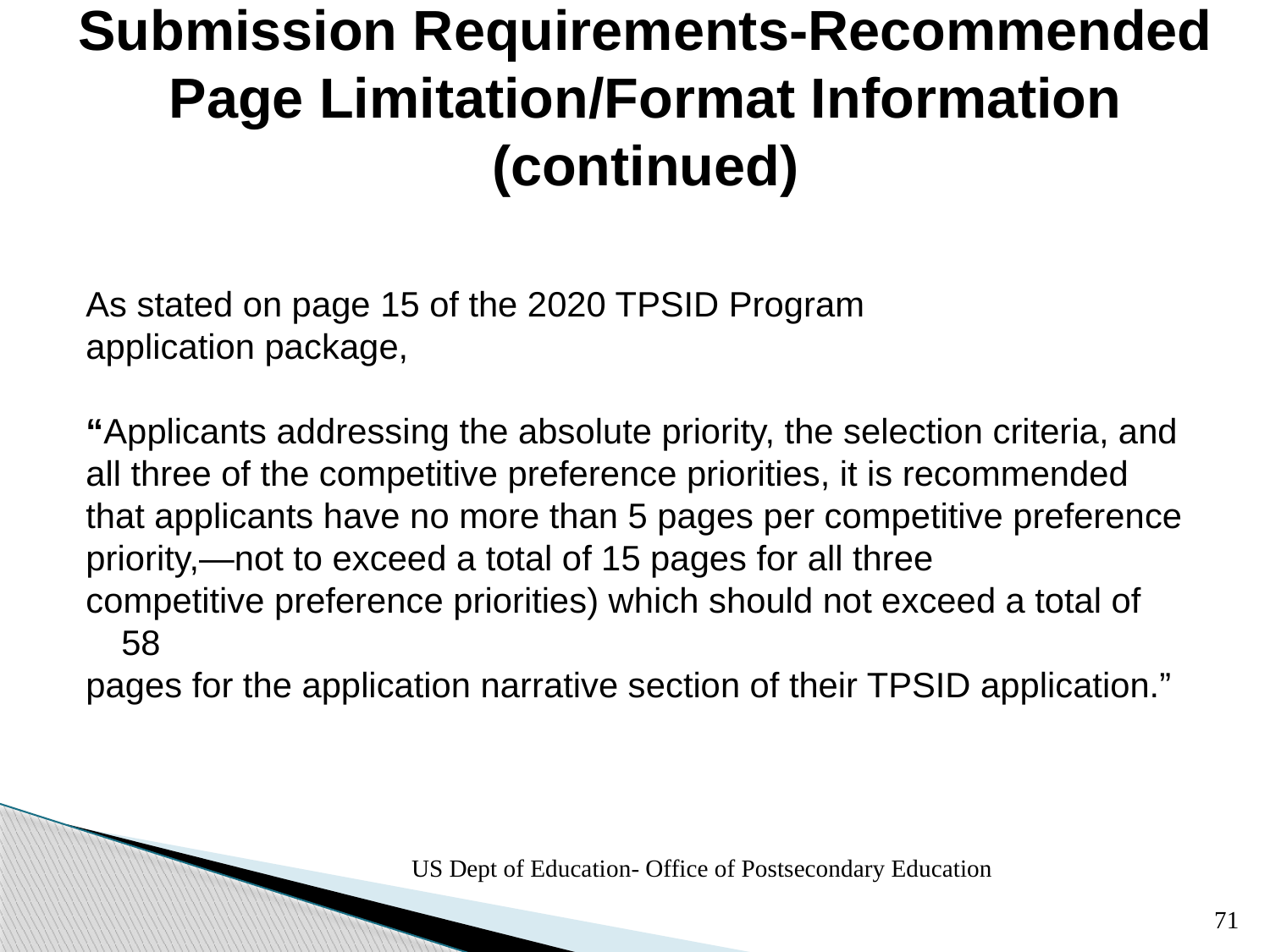

# Submission Requirements-Recommended Page Limitation/Format Information (continued)
As stated on page 15 of the 2020 TPSID Program
application package,

“Applicants addressing the absolute priority, the selection criteria, and
all three of the competitive preference priorities, it is recommended
that applicants have no more than 5 pages per competitive preference
priority,—not to exceed a total of 15 pages for all three
competitive preference priorities) which should not exceed a total of 58
pages for the application narrative section of their TPSID application.”
US Dept of Education- Office of Postsecondary Education
71